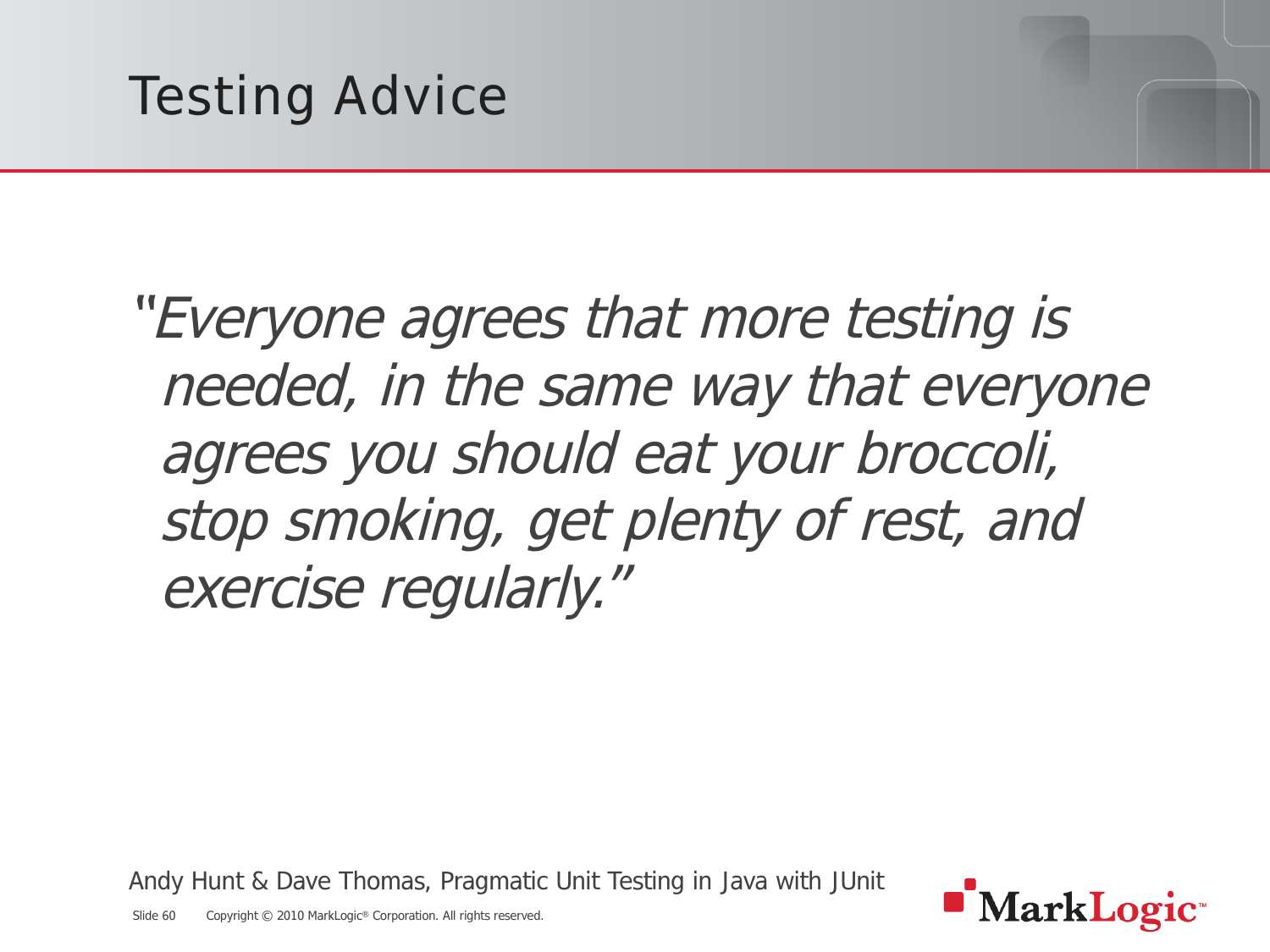

# Testing Advice
“Everyone agrees that more testing is needed, in the same way that everyone agrees you should eat your broccoli, stop smoking, get plenty of rest, and exercise regularly.”

Andy Hunt & Dave Thomas, Pragmatic Unit Testing in Java with JUnit